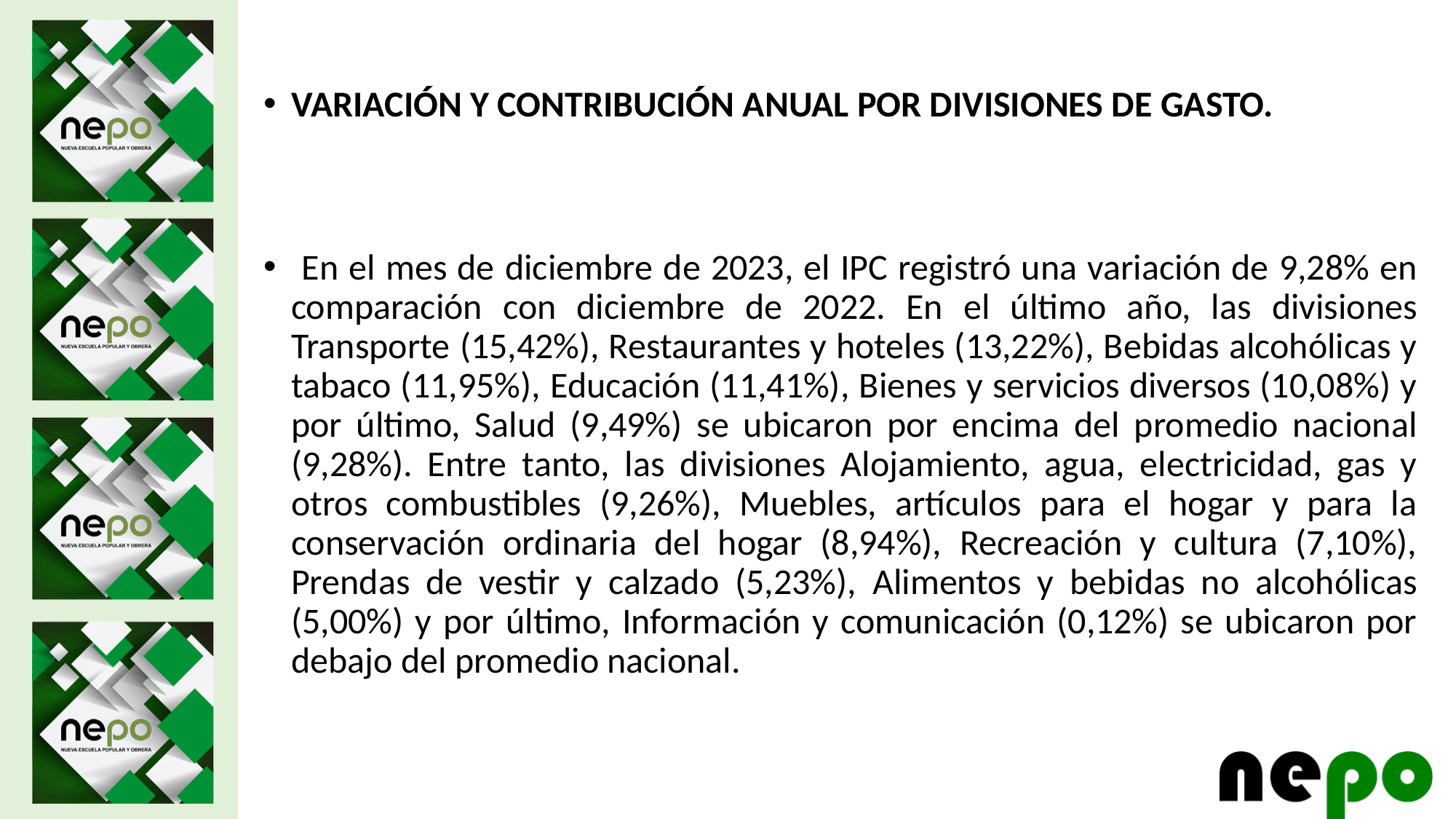

VARIACIÓN Y CONTRIBUCIÓN ANUAL POR DIVISIONES DE GASTO.

 En el mes de diciembre de 2023, el IPC registró una variación de 9,28% en comparación con diciembre de 2022. En el último año, las divisiones Transporte (15,42%), Restaurantes y hoteles (13,22%), Bebidas alcohólicas y tabaco (11,95%), Educación (11,41%), Bienes y servicios diversos (10,08%) y por último, Salud (9,49%) se ubicaron por encima del promedio nacional (9,28%). Entre tanto, las divisiones Alojamiento, agua, electricidad, gas y otros combustibles (9,26%), Muebles, artículos para el hogar y para la conservación ordinaria del hogar (8,94%), Recreación y cultura (7,10%), Prendas de vestir y calzado (5,23%), Alimentos y bebidas no alcohólicas (5,00%) y por último, Información y comunicación (0,12%) se ubicaron por debajo del promedio nacional.